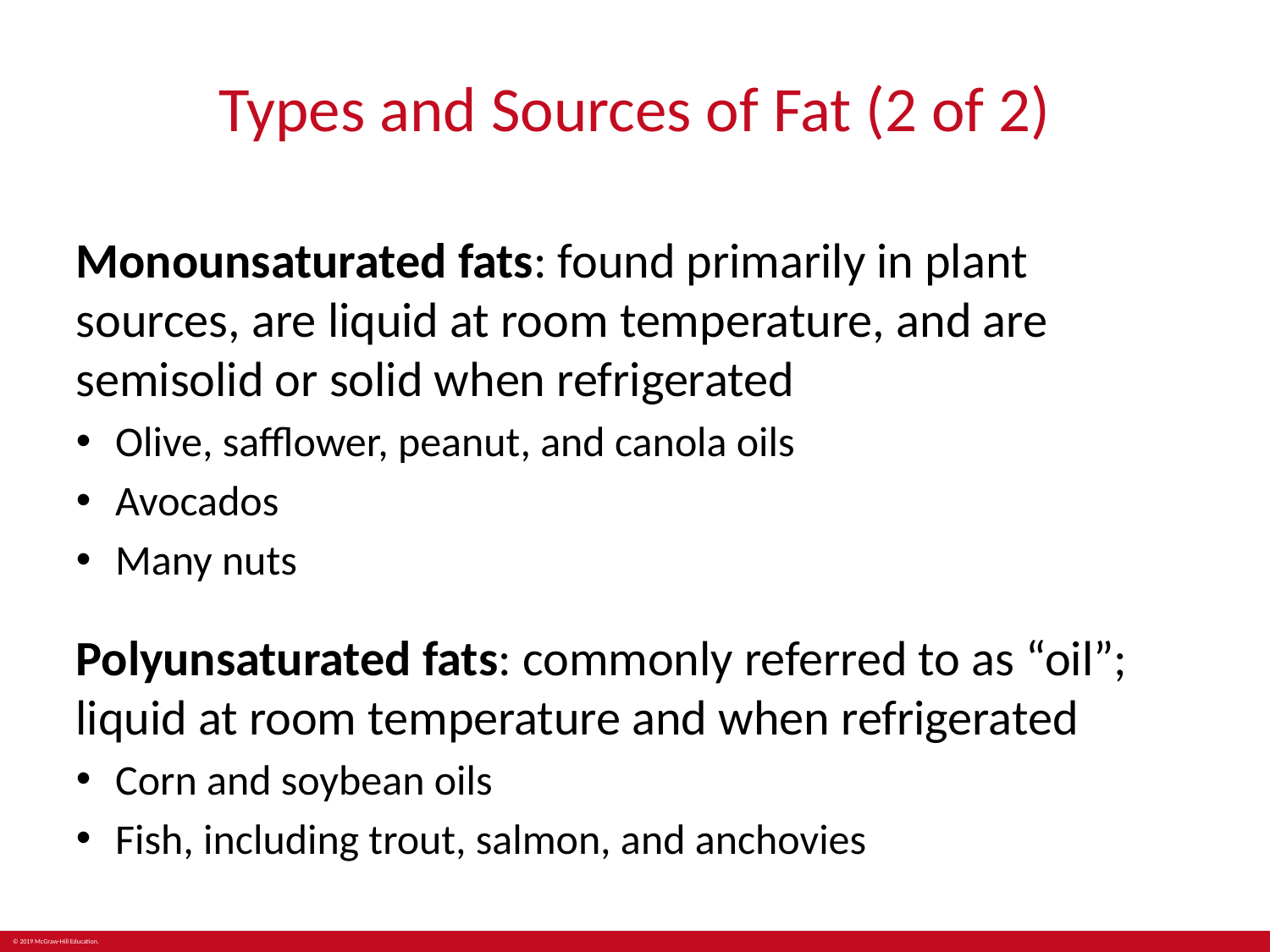

# Types and Sources of Fat (2 of 2)
Monounsaturated fats: found primarily in plant sources, are liquid at room temperature, and are semisolid or solid when refrigerated
Olive, safflower, peanut, and canola oils
Avocados
Many nuts
Polyunsaturated fats: commonly referred to as “oil”; liquid at room temperature and when refrigerated
Corn and soybean oils
Fish, including trout, salmon, and anchovies